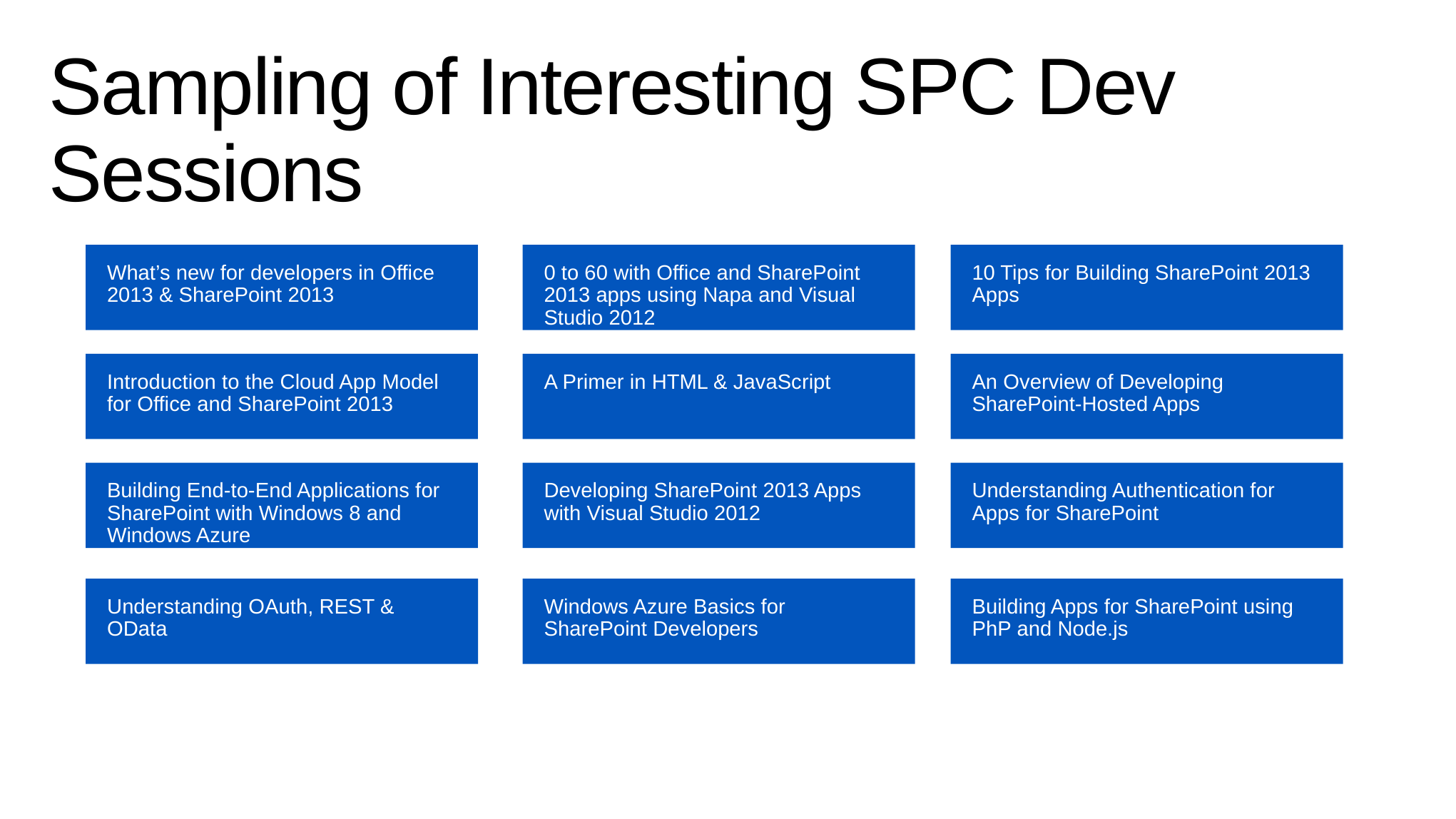

# Sampling of Interesting SPC Dev Sessions
What’s new for developers in Office 2013 & SharePoint 2013
0 to 60 with Office and SharePoint 2013 apps using Napa and Visual Studio 2012
10 Tips for Building SharePoint 2013 Apps
An Overview of Developing SharePoint-Hosted Apps
Introduction to the Cloud App Model for Office and SharePoint 2013
A Primer in HTML & JavaScript
Building End-to-End Applications for SharePoint with Windows 8 and Windows Azure
Developing SharePoint 2013 Apps with Visual Studio 2012
Understanding Authentication for Apps for SharePoint
Understanding OAuth, REST & OData
Windows Azure Basics for SharePoint Developers
Building Apps for SharePoint using PhP and Node.js